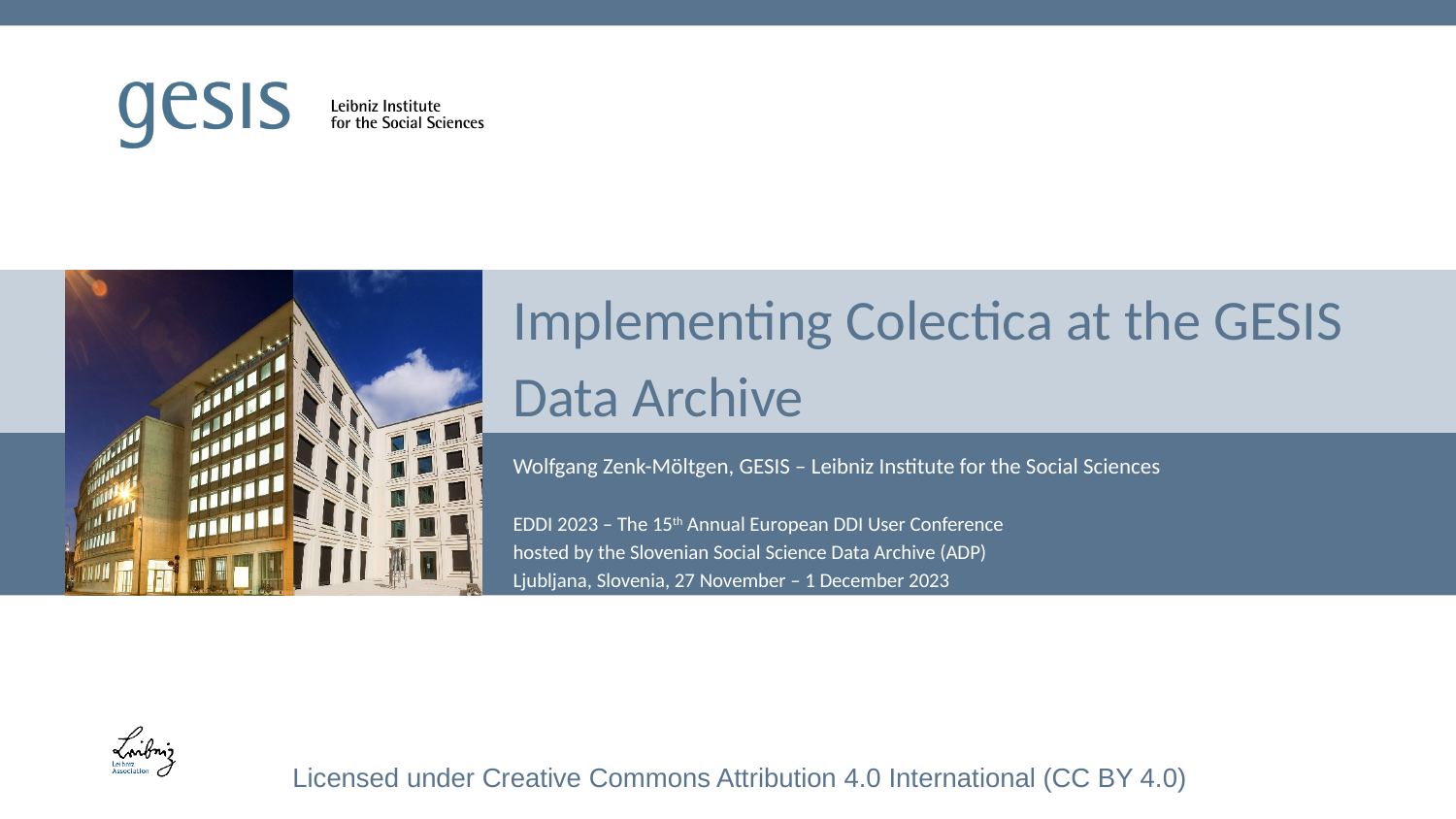

# Implementing Colectica at the GESIS Data Archive
Wolfgang Zenk-Möltgen, GESIS – Leibniz Institute for the Social Sciences

EDDI 2023 – The 15th Annual European DDI User Conference
hosted by the Slovenian Social Science Data Archive (ADP)
Ljubljana, Slovenia, 27 November – 1 December 2023
Licensed under Creative Commons Attribution 4.0 International (CC BY 4.0)